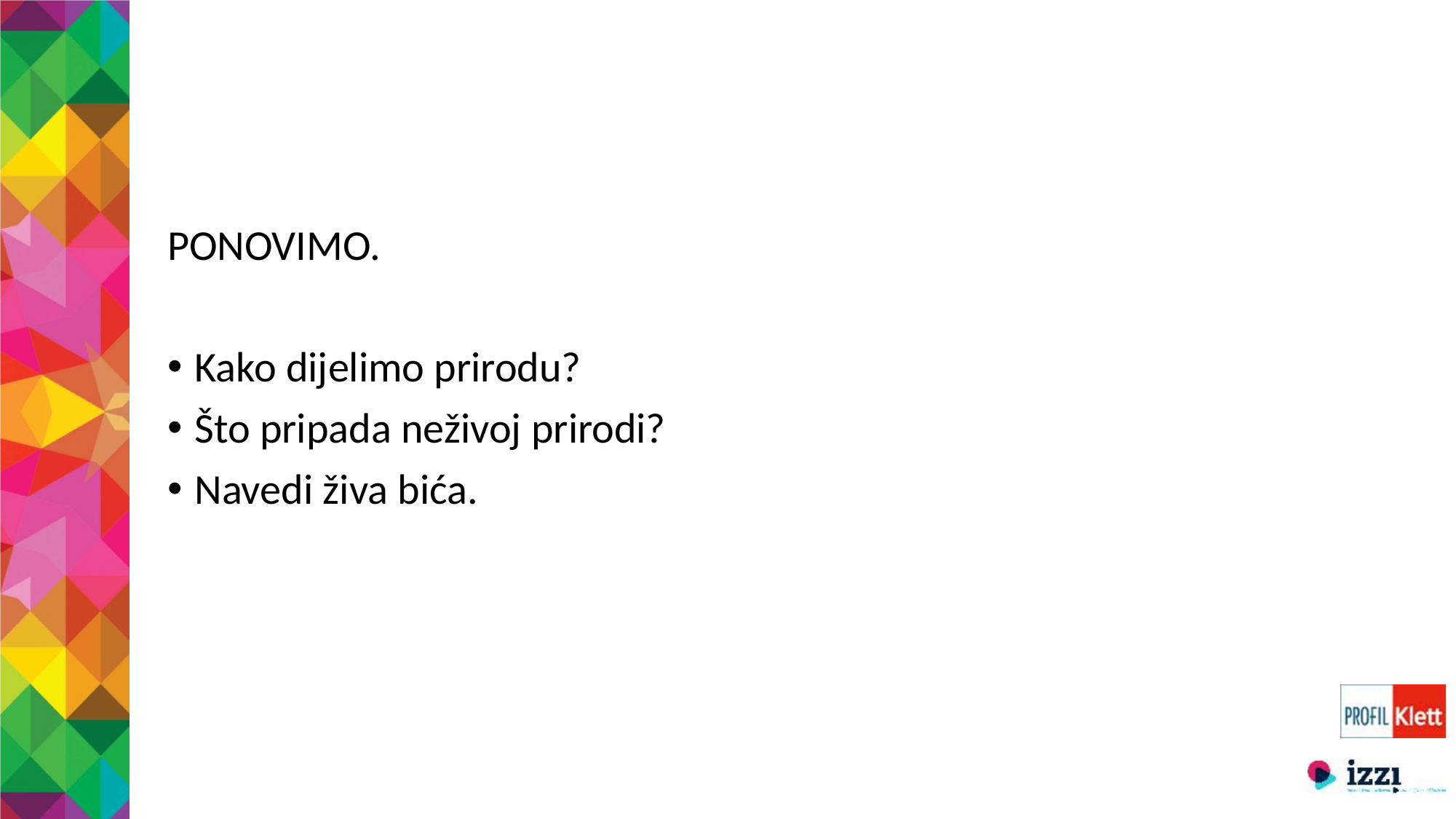

PONOVIMO.

Kako dijelimo prirodu?
Što pripada neživoj prirodi?
Navedi živa bića.